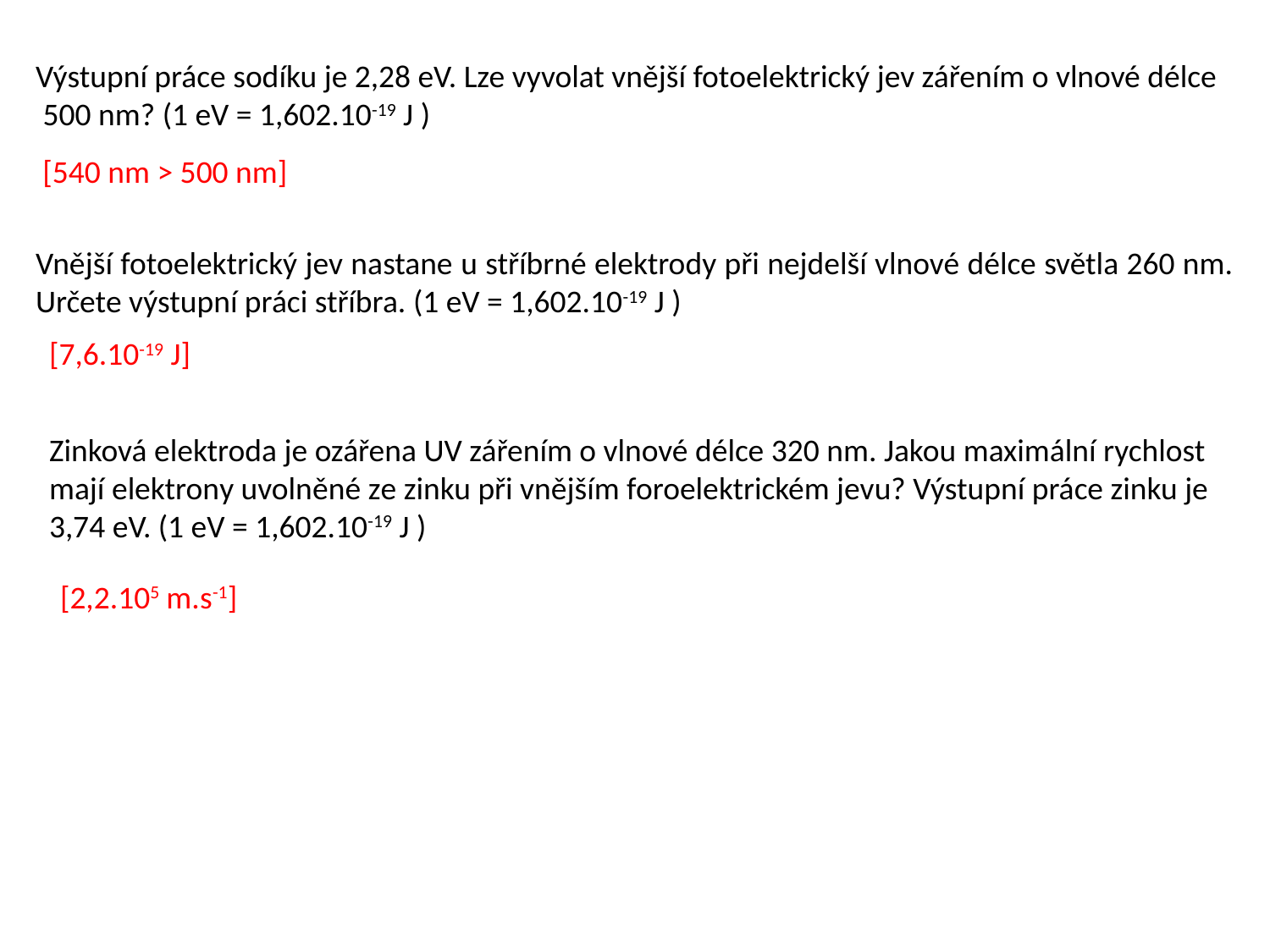

Výstupní práce sodíku je 2,28 eV. Lze vyvolat vnější fotoelektrický jev zářením o vlnové délce  500 nm? (1 eV = 1,602.10-19 J )
[540 nm > 500 nm]
Vnější fotoelektrický jev nastane u stříbrné elektrody při nejdelší vlnové délce světla 260 nm. Určete výstupní práci stříbra. (1 eV = 1,602.10-19 J )
[7,6.10-19 J]
Zinková elektroda je ozářena UV zářením o vlnové délce 320 nm. Jakou maximální rychlost mají elektrony uvolněné ze zinku při vnějším foroelektrickém jevu? Výstupní práce zinku je 3,74 eV. (1 eV = 1,602.10-19 J )
[2,2.105 m.s-1]